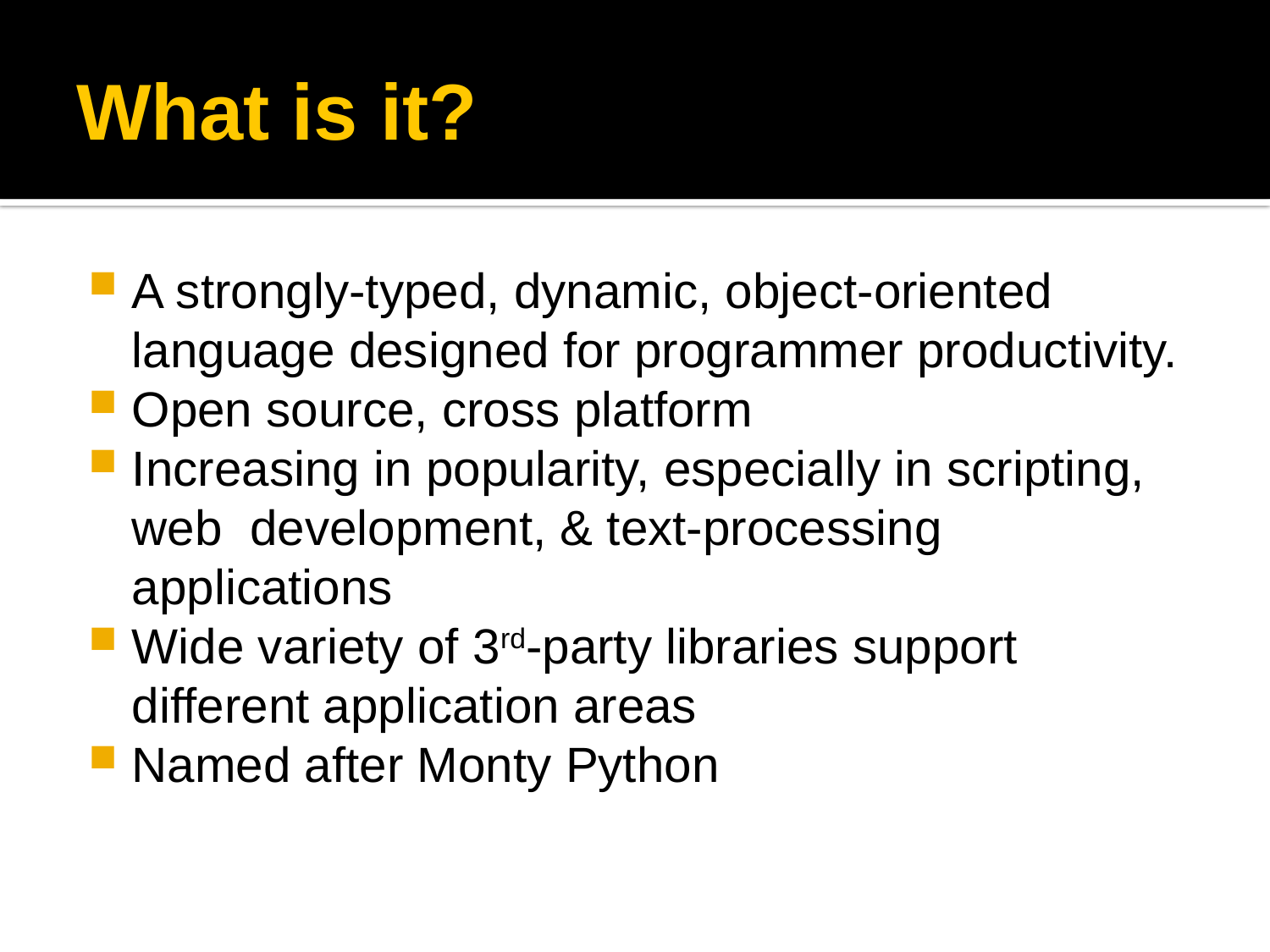

# What is it?
A strongly-typed, dynamic, object-oriented language designed for programmer productivity.
Open source, cross platform
Increasing in popularity, especially in scripting, web  development, & text-processing applications
Wide variety of 3rd-party libraries support different application areas
Named after Monty Python